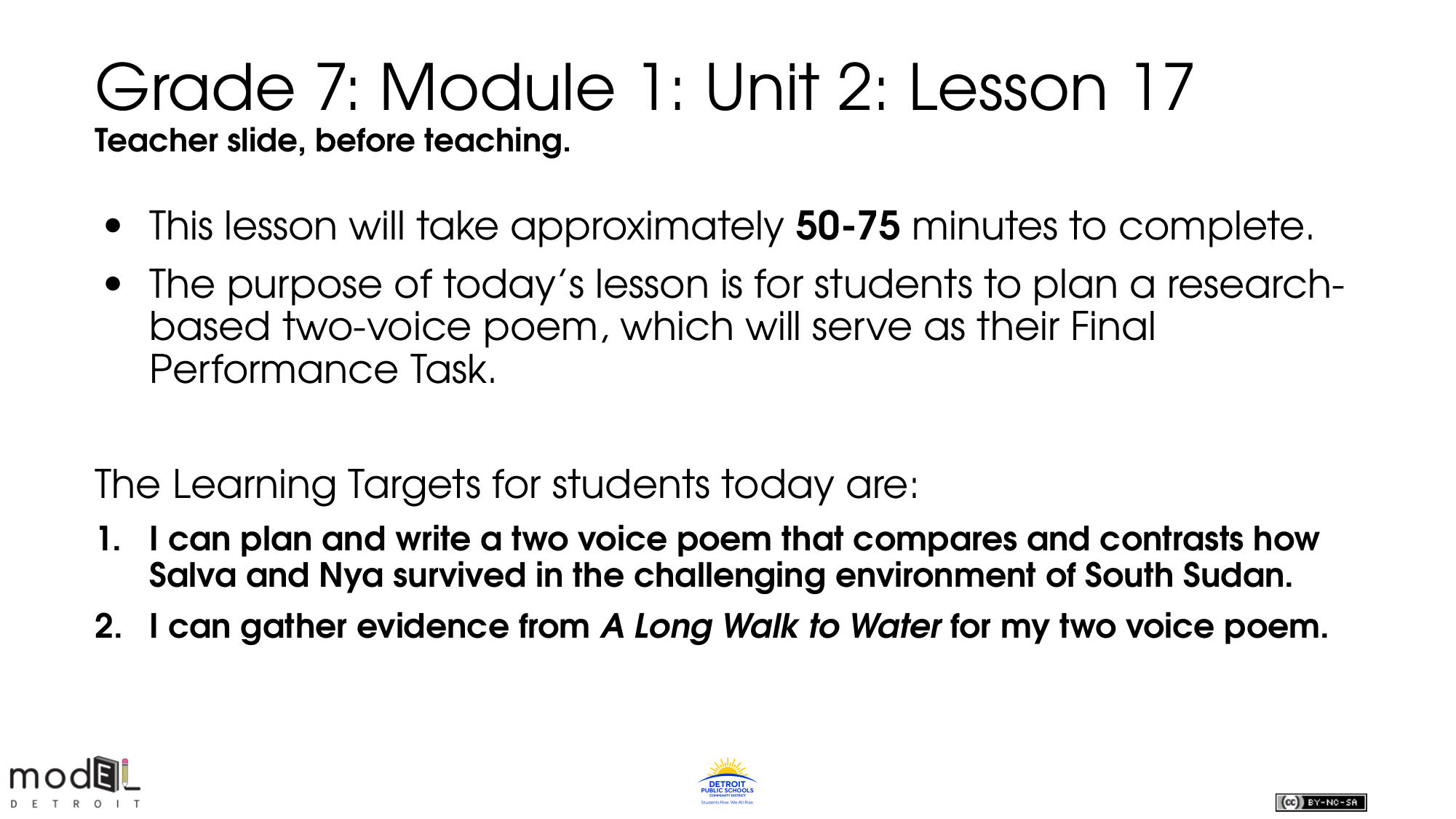

# Grade 7: Module 1: Unit 2: Lesson 17
Teacher slide, before teaching.
This lesson will take approximately 50-75 minutes to complete.
The purpose of today’s lesson is for students to plan a research-based two-voice poem, which will serve as their Final Performance Task.

The Learning Targets for students today are:
I can plan and write a two voice poem that compares and contrasts how Salva and Nya survived in the challenging environment of South Sudan.
I can gather evidence from A Long Walk to Water for my two voice poem.